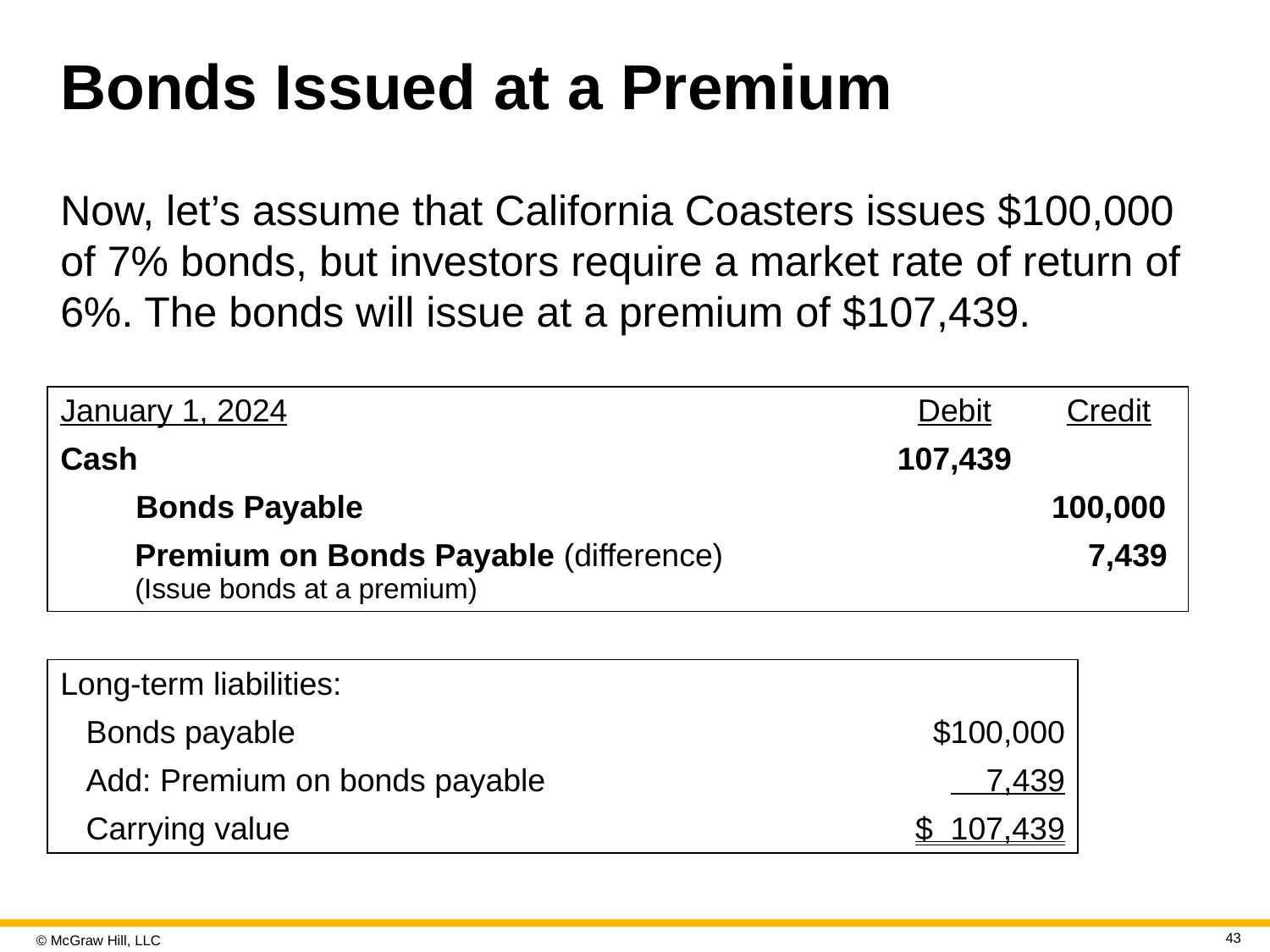

# Bonds Issued at a Premium
Now, let’s assume that California Coasters issues $100,000 of 7% bonds, but investors require a market rate of return of 6%. The bonds will issue at a premium of $107,439.
| January 1, 2024 | Debit | Credit |
| --- | --- | --- |
| Cash | 107,439 |  |
| Bonds Payable |  | 100,000 |
| Premium on Bonds Payable (difference) (Issue bonds at a premium) |  | 7,439 |
| Long-term liabilities: |  |
| --- | --- |
| Bonds payable | $100,000 |
| Add: Premium on bonds payable | 7,439 |
| Carrying value | $ 107,439 |
43